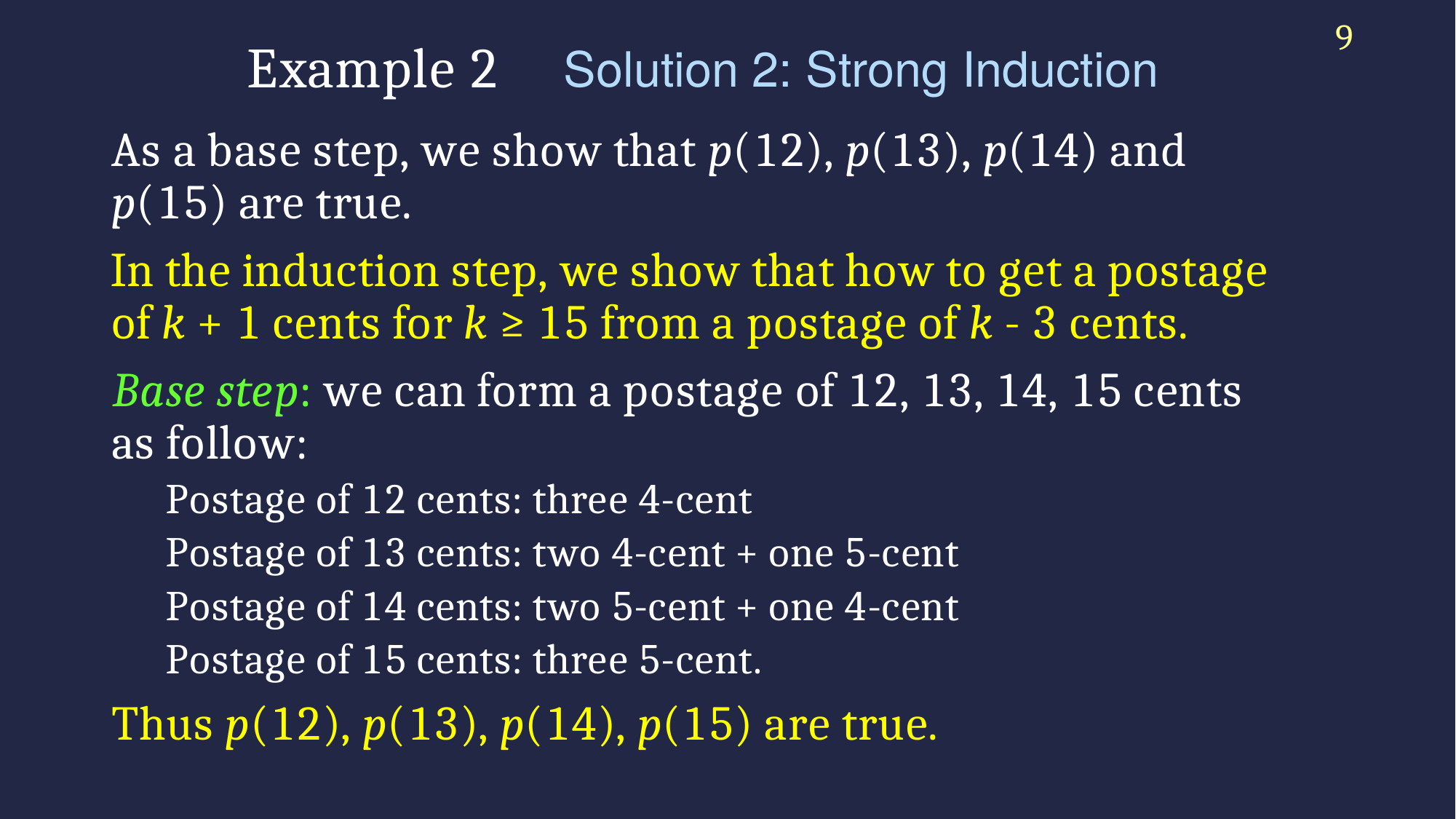

9
# Example 2
Solution 2: Strong Induction
As a base step, we show that p(12), p(13), p(14) and p(15) are true.
In the induction step, we show that how to get a postage of k + 1 cents for k ≥ 15 from a postage of k - 3 cents.
Base step: we can form a postage of 12, 13, 14, 15 cents as follow:
Postage of 12 cents: three 4-cent
Postage of 13 cents: two 4-cent + one 5-cent
Postage of 14 cents: two 5-cent + one 4-cent
Postage of 15 cents: three 5-cent.
Thus p(12), p(13), p(14), p(15) are true.